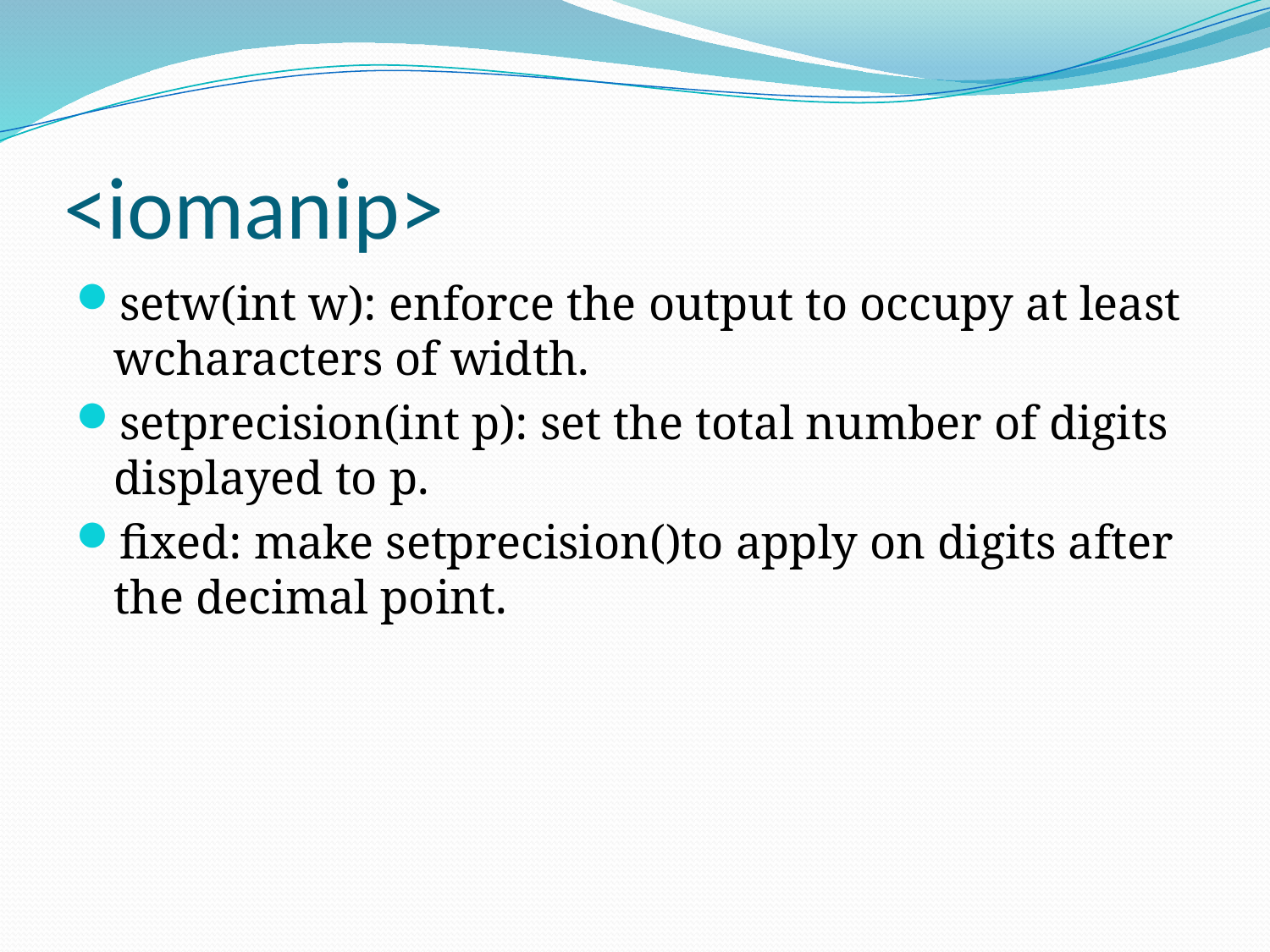

# <iomanip>
setw(int w): enforce the output to occupy at least wcharacters of width.
setprecision(int p): set the total number of digits displayed to p.
fixed: make setprecision()to apply on digits after the decimal point.